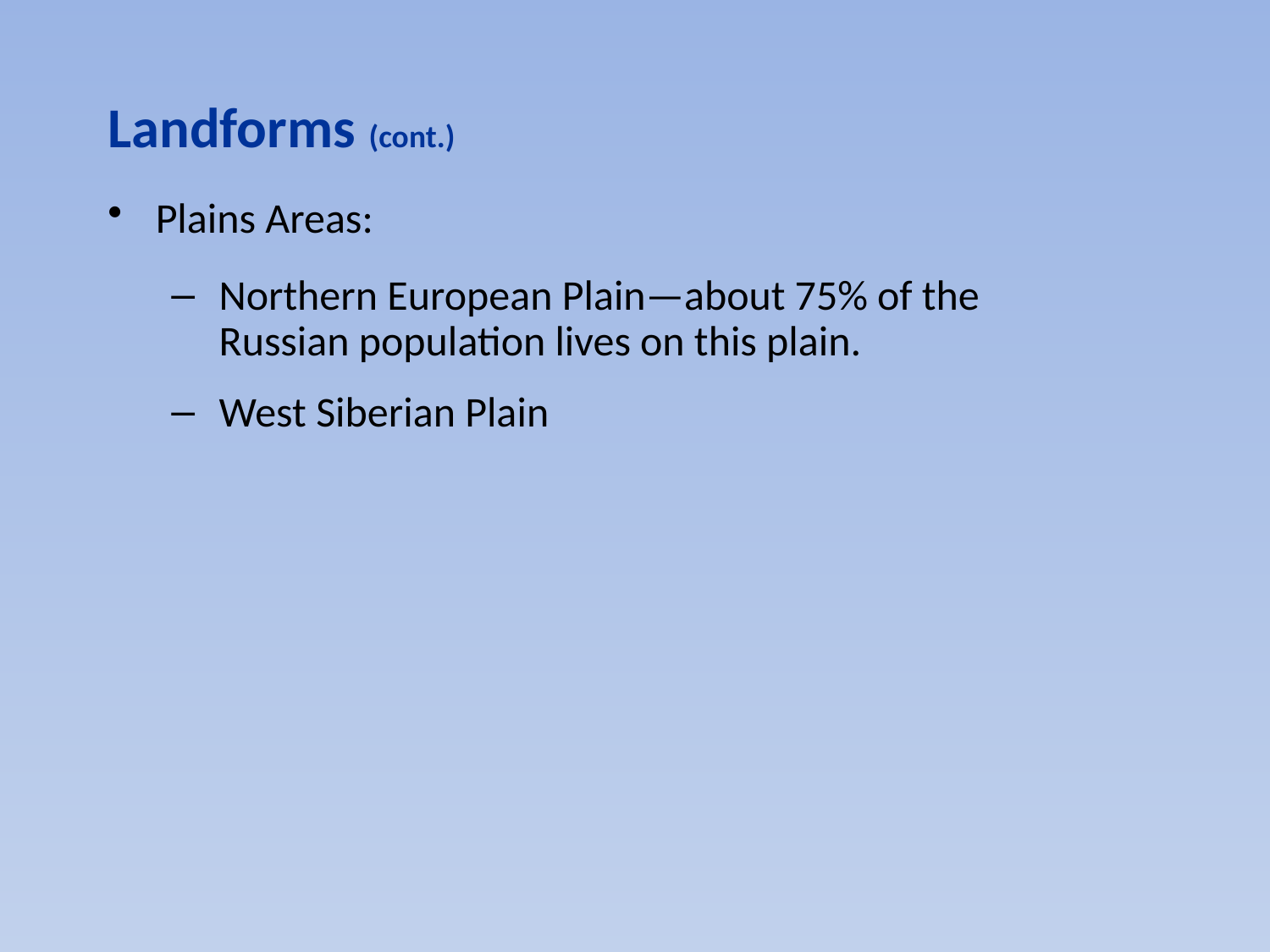

#
Landforms (cont.)
Plains Areas:
Northern European Plain—about 75% of the Russian population lives on this plain.
West Siberian Plain